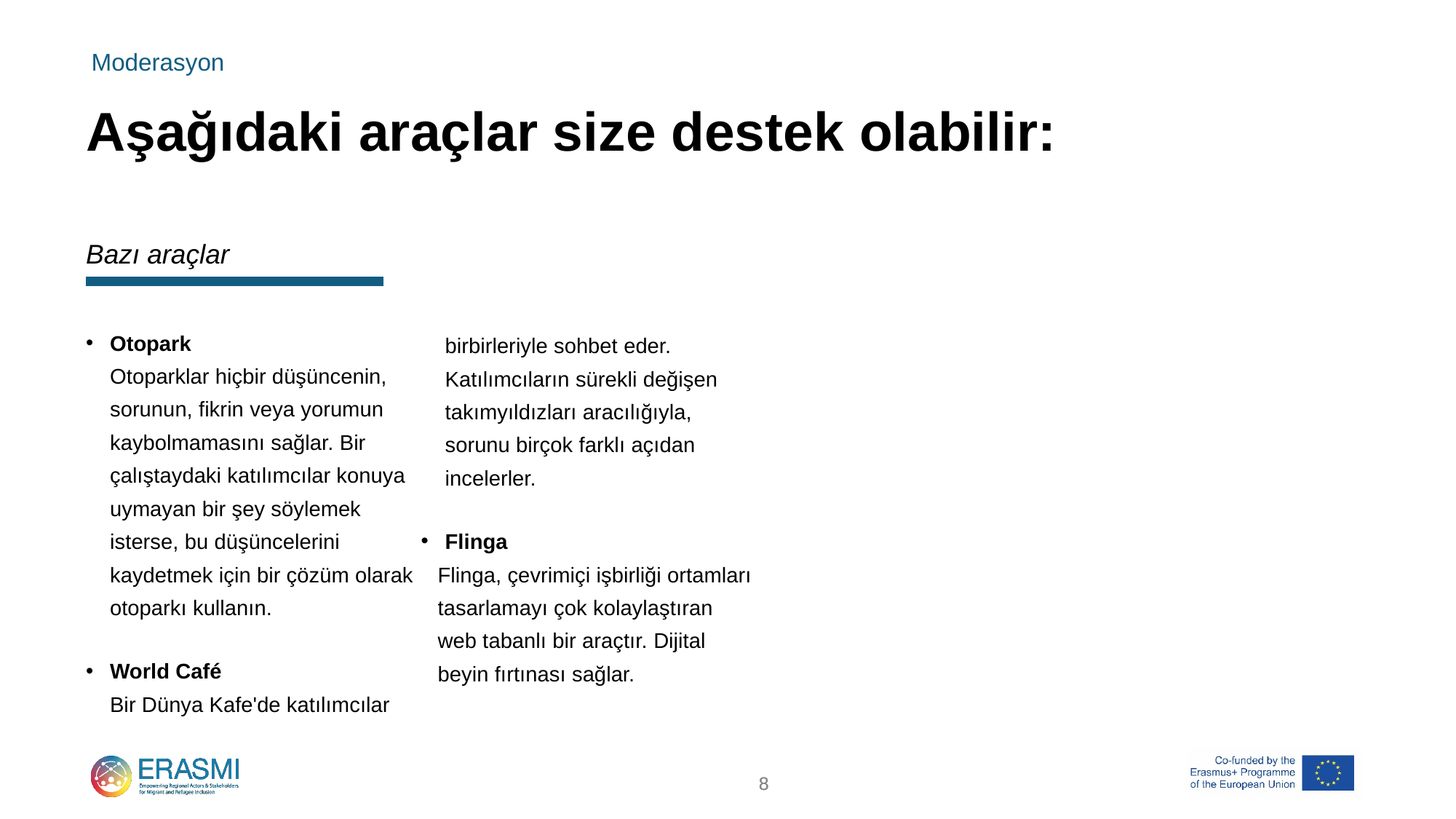

# Aşağıdaki araçlar size destek olabilir:
Bazı araçlar
Otopark
Otoparklar hiçbir düşüncenin, sorunun, fikrin veya yorumun kaybolmamasını sağlar. Bir çalıştaydaki katılımcılar konuya uymayan bir şey söylemek isterse, bu düşüncelerini kaydetmek için bir çözüm olarak otoparkı kullanın.

World Café
Bir Dünya Kafe'de katılımcılar birbirleriyle sohbet eder. Katılımcıların sürekli değişen takımyıldızları aracılığıyla, sorunu birçok farklı açıdan incelerler.

Flinga
Flinga, çevrimiçi işbirliği ortamları tasarlamayı çok kolaylaştıran web tabanlı bir araçtır. Dijital beyin fırtınası sağlar.